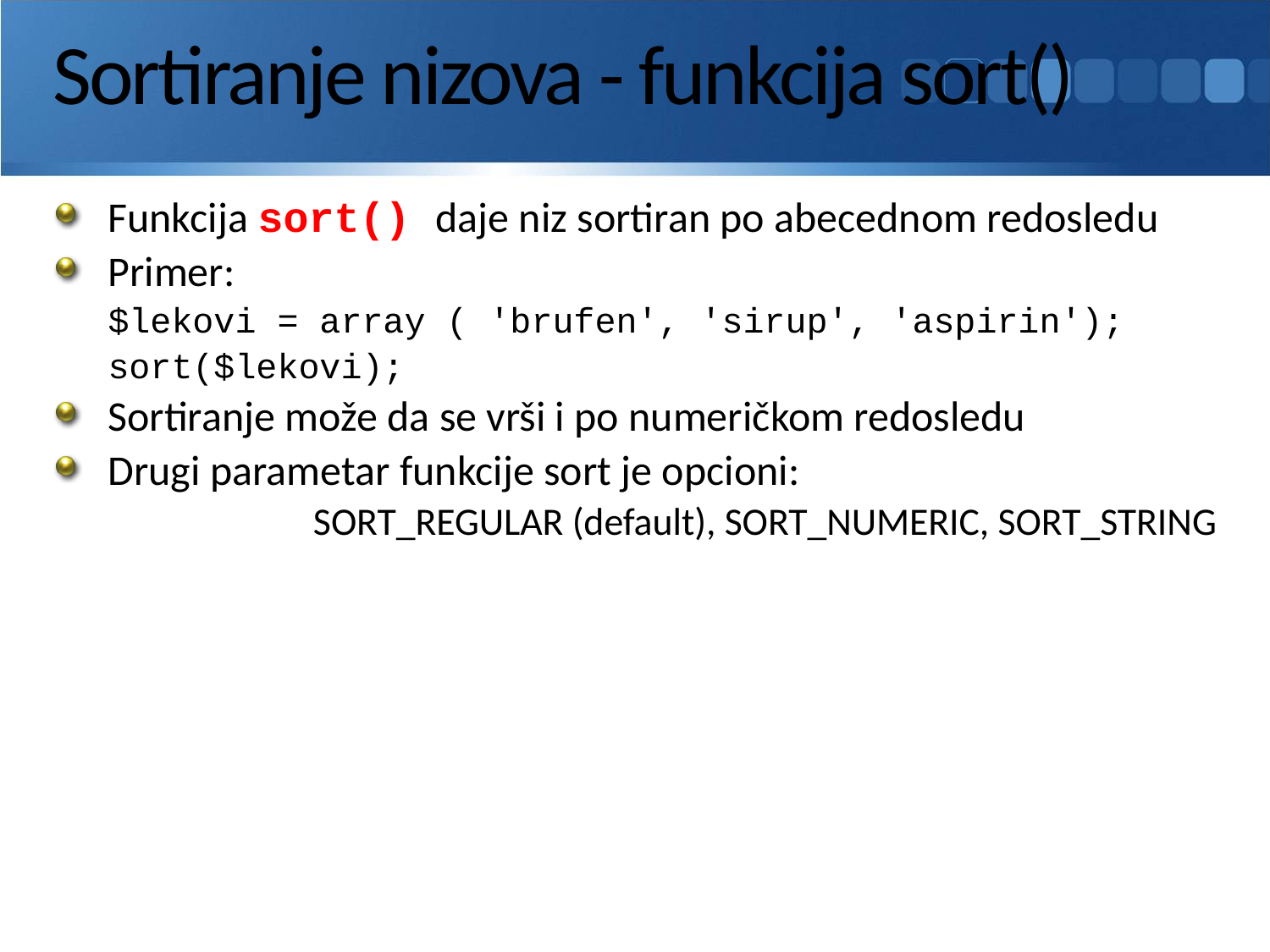

# Sortiranje nizova - funkcija sort()
Funkcija sort() daje niz sortiran po abecednom redosledu
Primer:
	$lekovi = array ( 'brufen', 'sirup', 'aspirin');
	sort($lekovi);
Sortiranje može da se vrši i po numeričkom redosledu
Drugi parametar funkcije sort je opcioni:
SORT_REGULAR (default), SORT_NUMERIC, SORT_STRING

Upotreba nizova
141